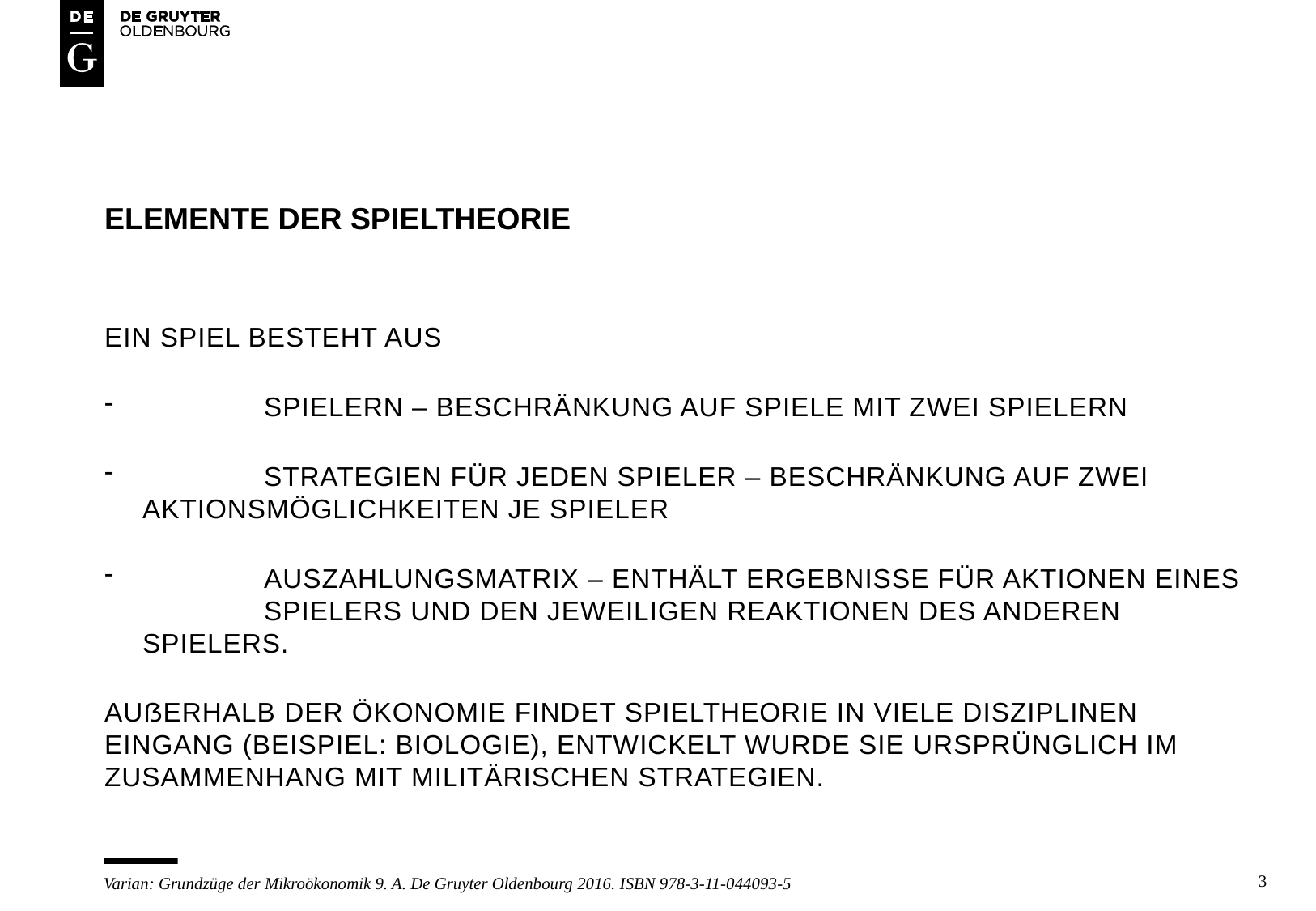

# Elemente der spieltheorie
Ein spiel besteht aus
	spielern – beschränkung auf spiele mit zwei spielern
	strategien für jeden spieler – beschränkung auf zwei 	aktionsmöglichkeiten je spieler
	auszahlungsmatrix – enthält ergebnisse für aktionen eines 	spielers und den jeweiligen reaktionen des anderen spielers.
Außerhalb der ökonomie findet spieltheorie in viele disziplinen eingang (Beispiel: Biologie), entwickelt wurde sie ursprünglich im zusammenhang mit militärischen strategien.
3
Varian: Grundzüge der Mikroökonomik 9. A. De Gruyter Oldenbourg 2016. ISBN 978-3-11-044093-5